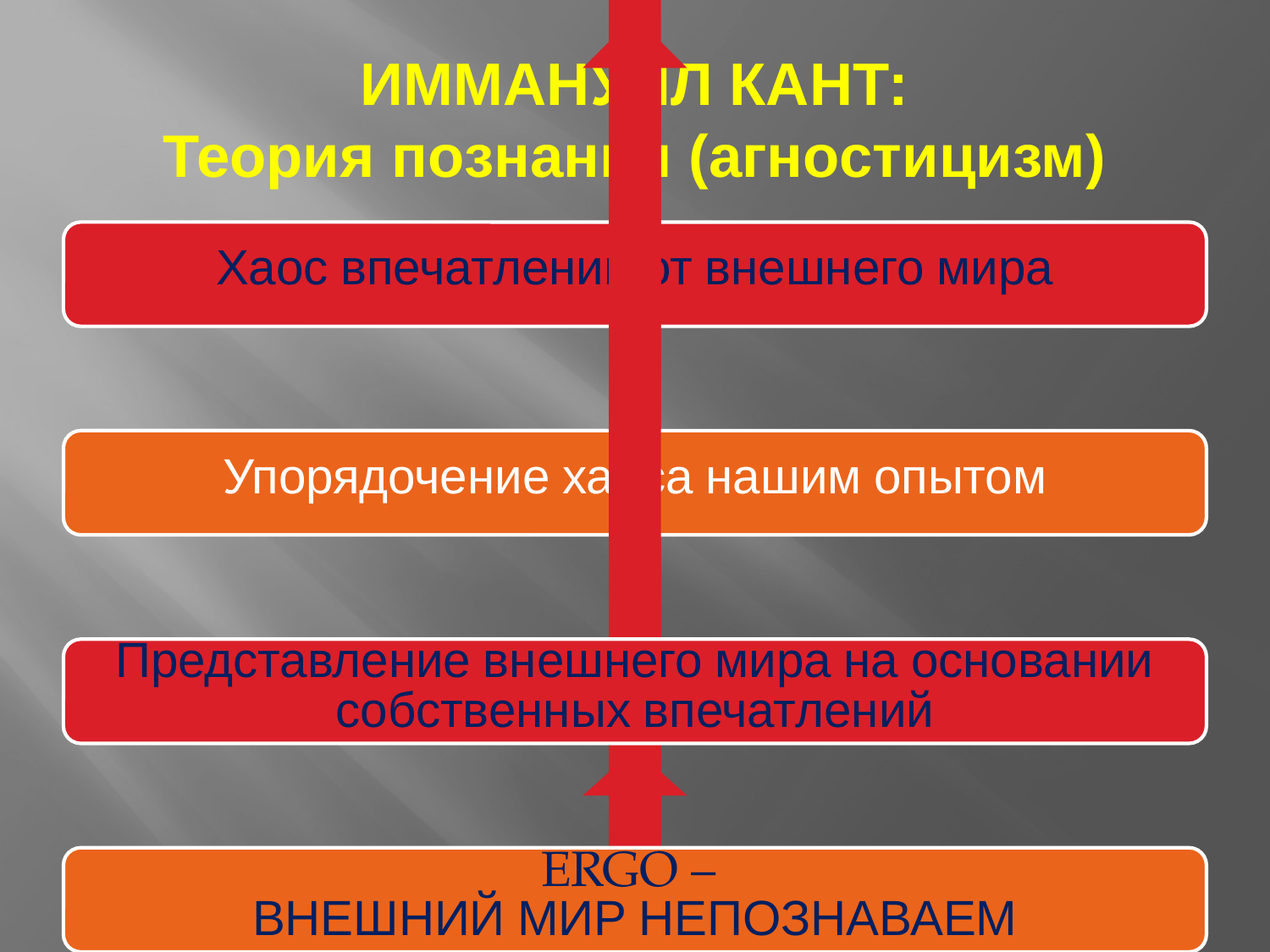

# ИММАНУИЛ КАНТ: Теория познания (агностицизм)
Хаос впечатлений от внешнего мира
Упорядочение хаоса нашим опытом
Представление внешнего мира на основании собственных впечатлений
ERGO –
ВНЕШНИЙ МИР НЕПОЗНАВАЕМ